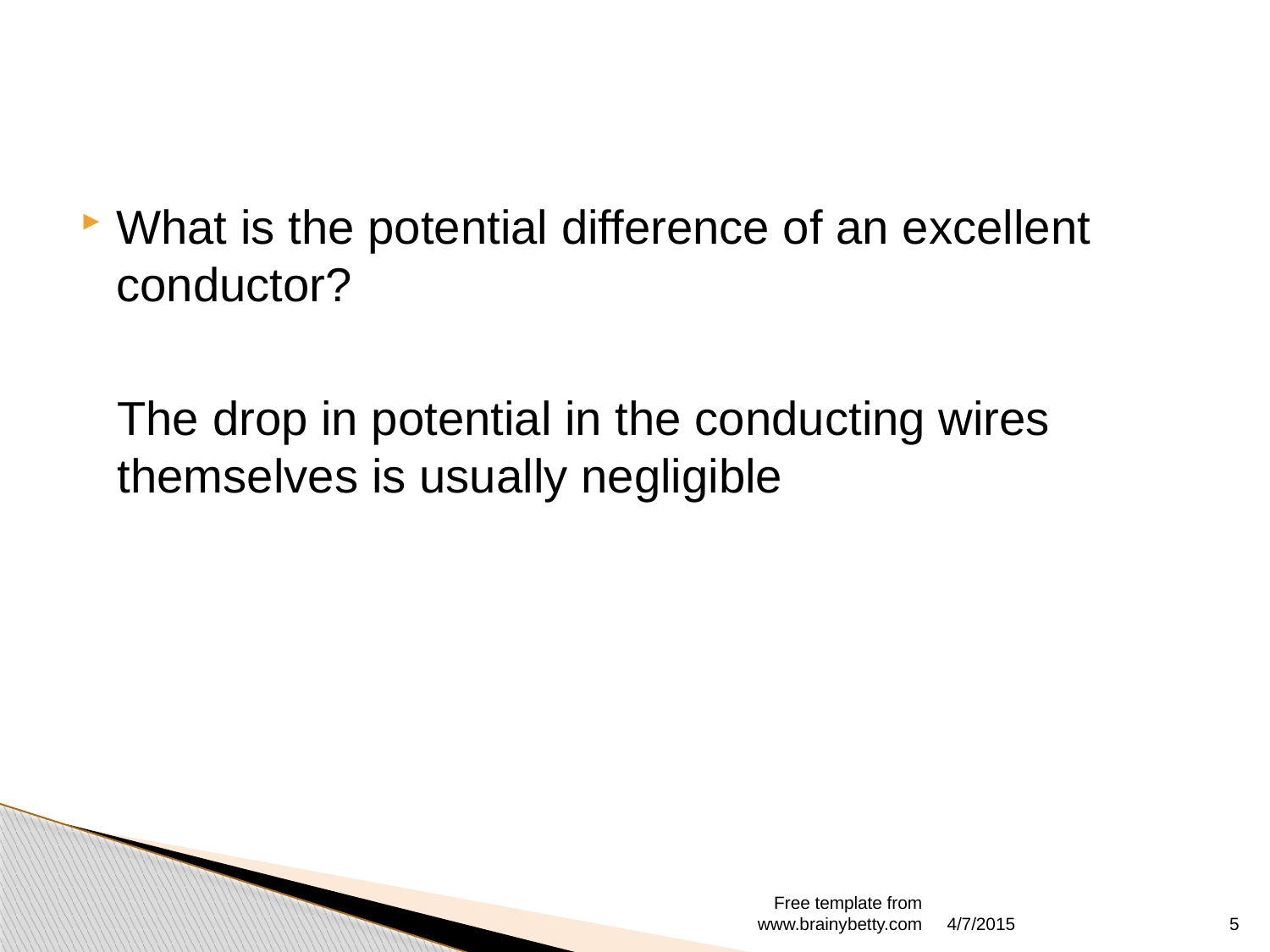

What is the potential difference of an excellent conductor?
The drop in potential in the conducting wires themselves is usually negligible
Free template from www.brainybetty.com
4/7/2015
5